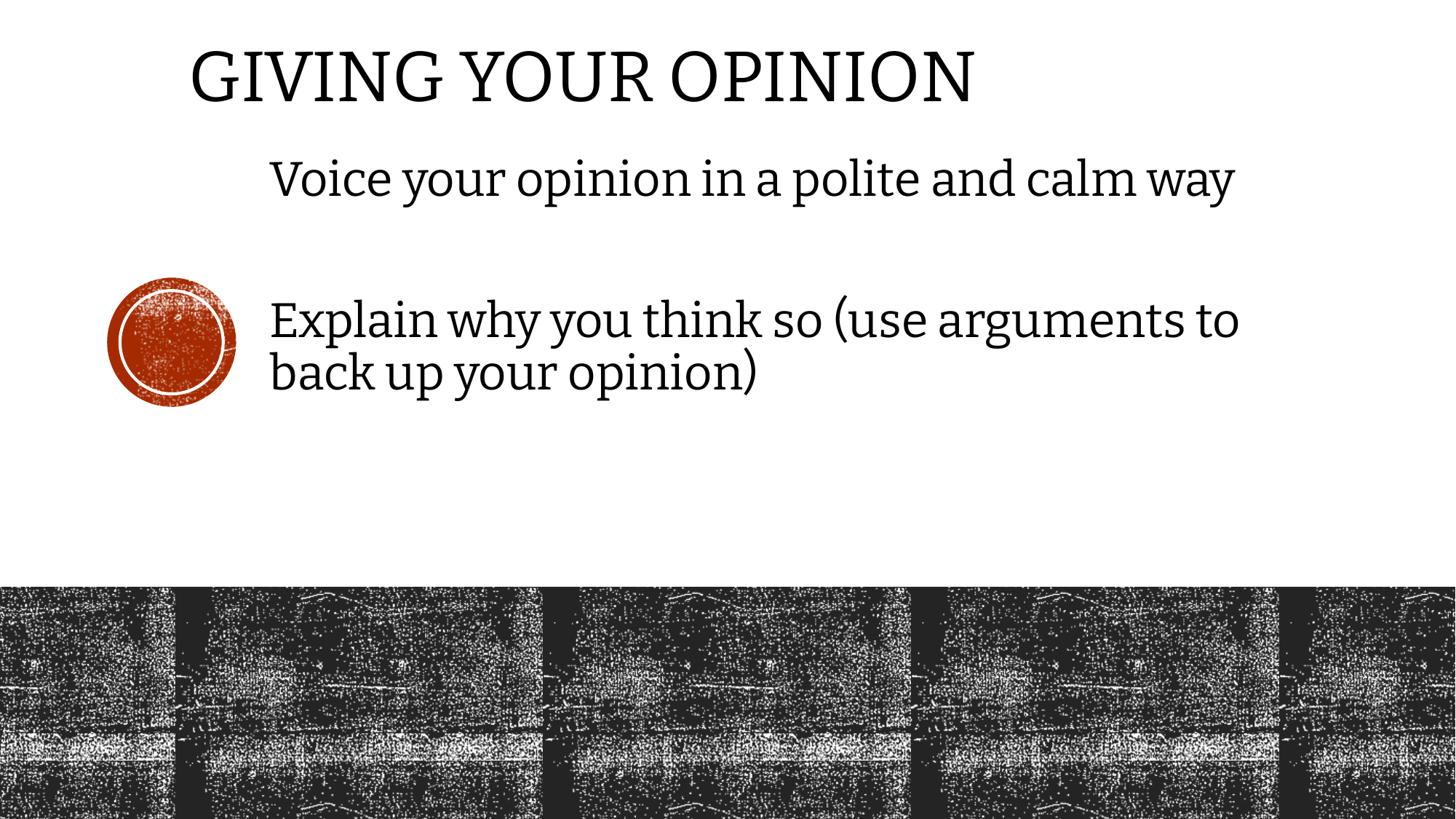

# Giving your opinion
Voice your opinion in a polite and calm way

Explain why you think so (use arguments to back up your opinion)